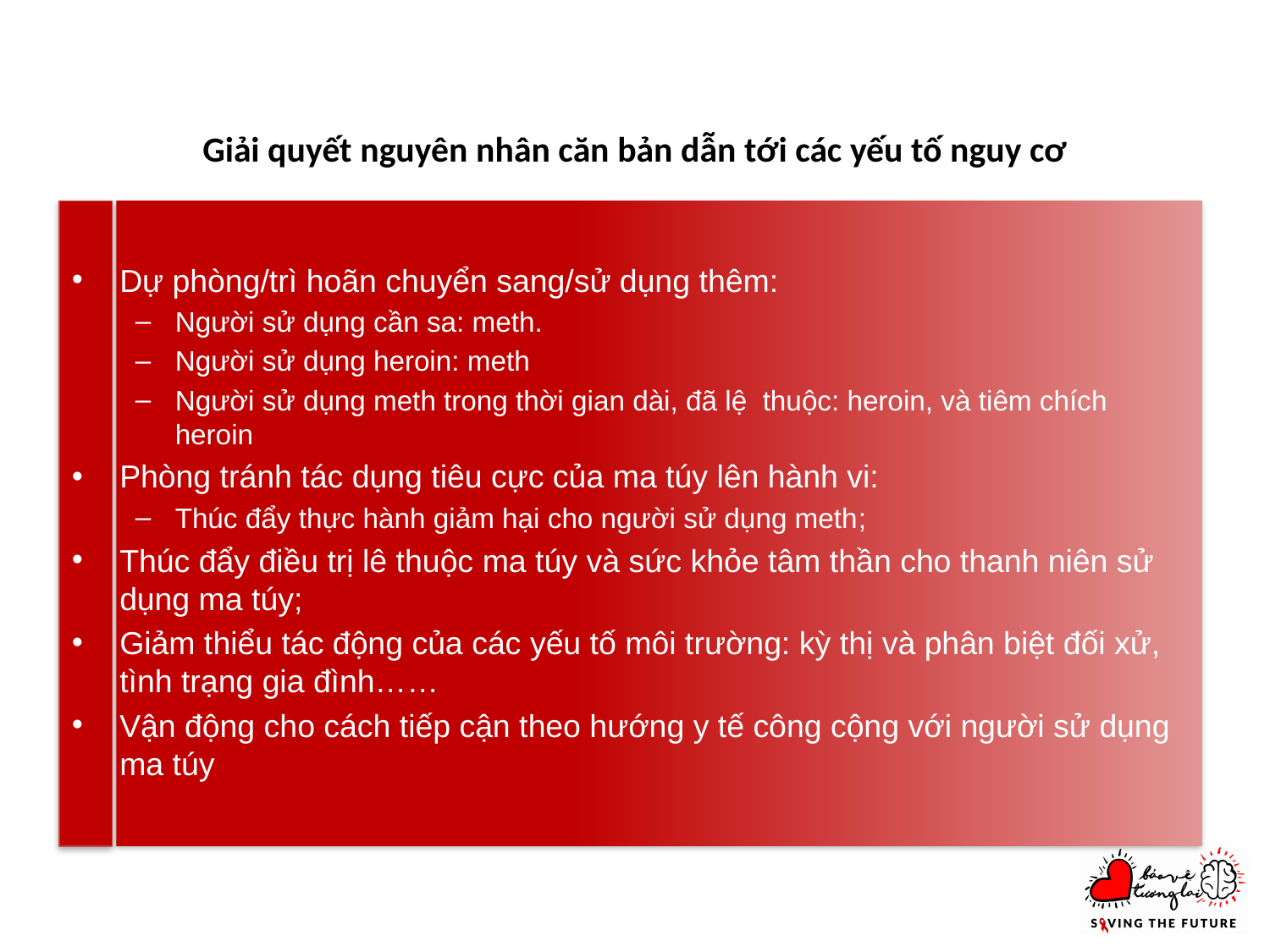

# Giải quyết nguyên nhân căn bản dẫn tới các yếu tố nguy cơ

Dự phòng/trì hoãn chuyển sang/sử dụng thêm:
Người sử dụng cần sa: meth.
Người sử dụng heroin: meth
Người sử dụng meth trong thời gian dài, đã lệ  thuộc: heroin, và tiêm chích heroin
Phòng tránh tác dụng tiêu cực của ma túy lên hành vi:
Thúc đẩy thực hành giảm hại cho người sử dụng meth;
Thúc đẩy điều trị lê thuộc ma túy và sức khỏe tâm thần cho thanh niên sử dụng ma túy;
Giảm thiểu tác động của các yếu tố môi trường: kỳ thị và phân biệt đối xử, tình trạng gia đình……
Vận động cho cách tiếp cận theo hướng y tế công cộng với người sử dụng ma túy